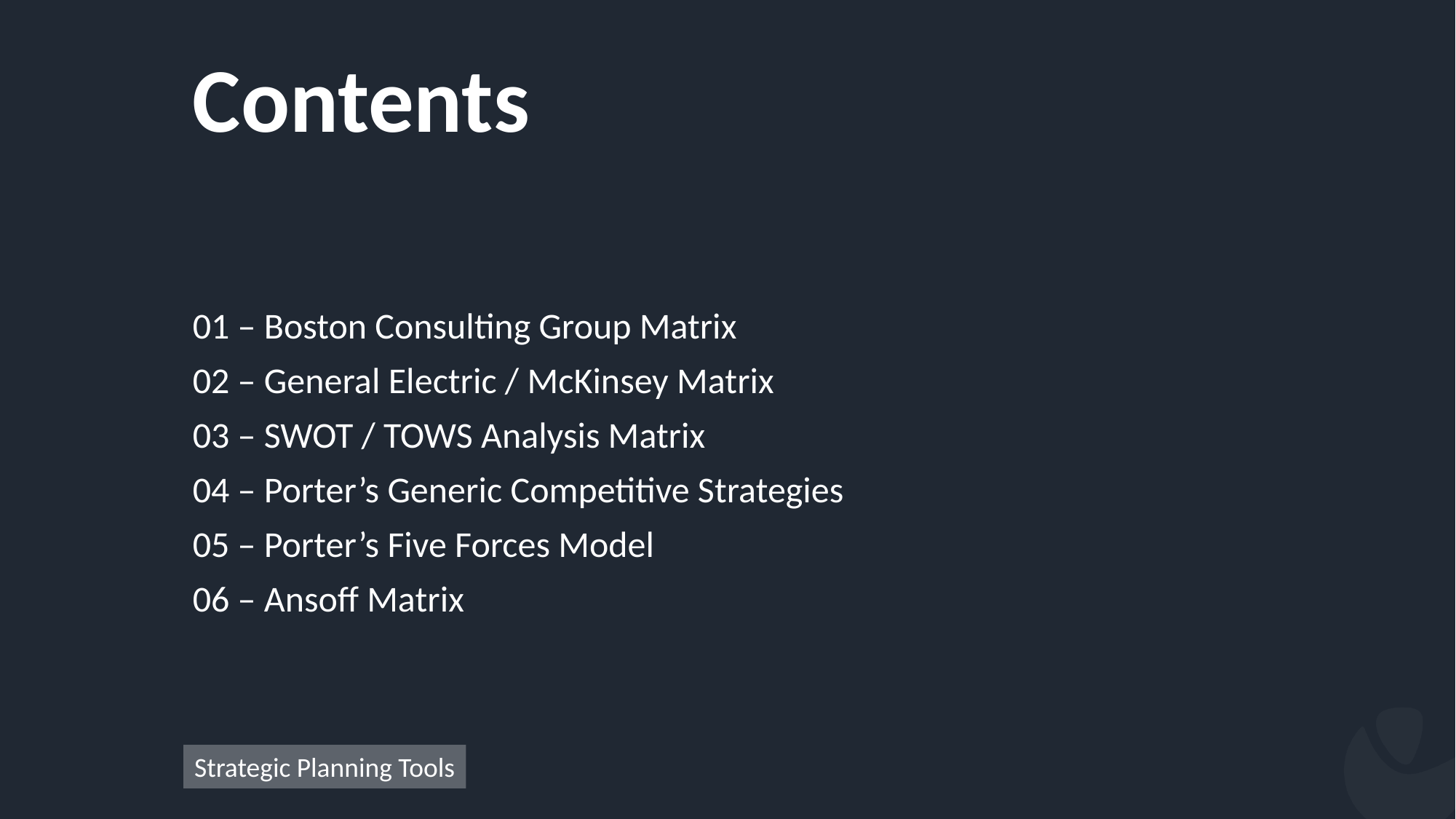

Contents
# 01 – Boston Consulting Group Matrix 02 – General Electric / McKinsey Matrix 03 – SWOT / TOWS Analysis Matrix 04 – Porter’s Generic Competitive Strategies 05 – Porter’s Five Forces Model 06 – Ansoff Matrix
Strategic Planning Tools